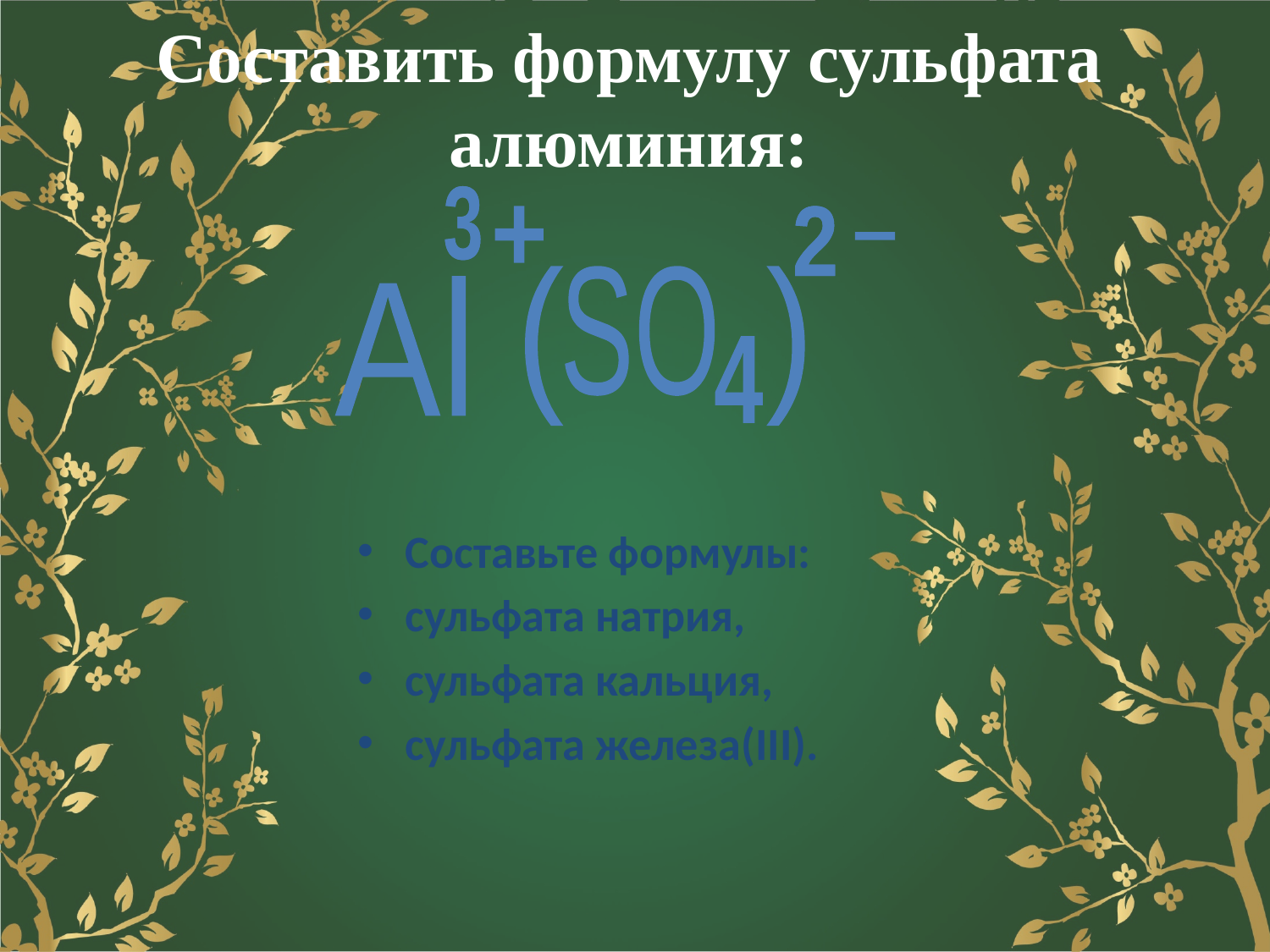

# Составить формулу сульфата алюминия:
3
3
+
2
2

(     )
SO
Al
4
Составьте формулы:
сульфата натрия,
сульфата кальция,
сульфата железа(III).